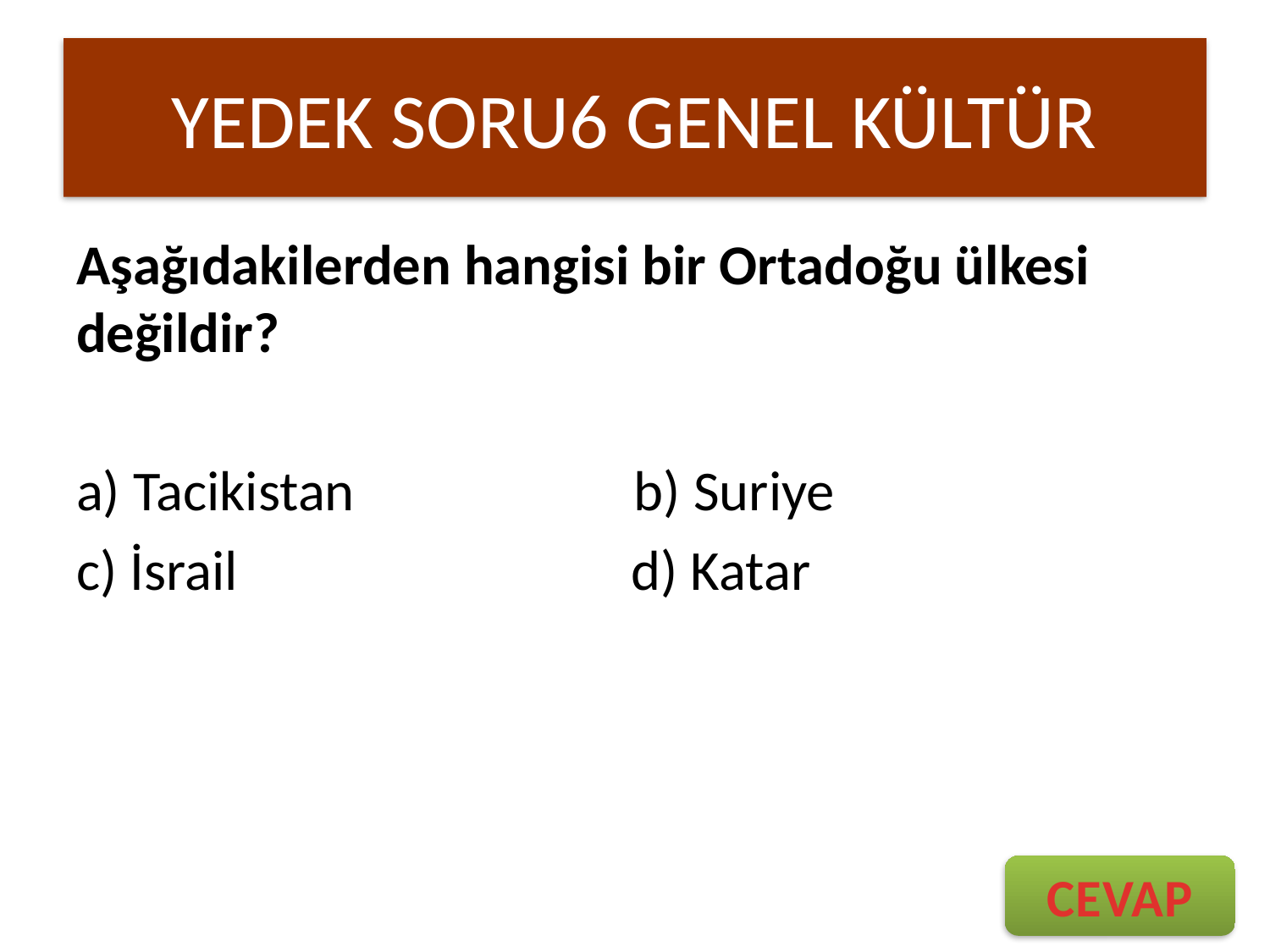

# YEDEK SORU6 GENEL KÜLTÜR
Aşağıdakilerden hangisi bir Ortadoğu ülkesi değildir?

a) Tacikistan                      b) Suriye
c) İsrail                               d) Katar

CEVAP